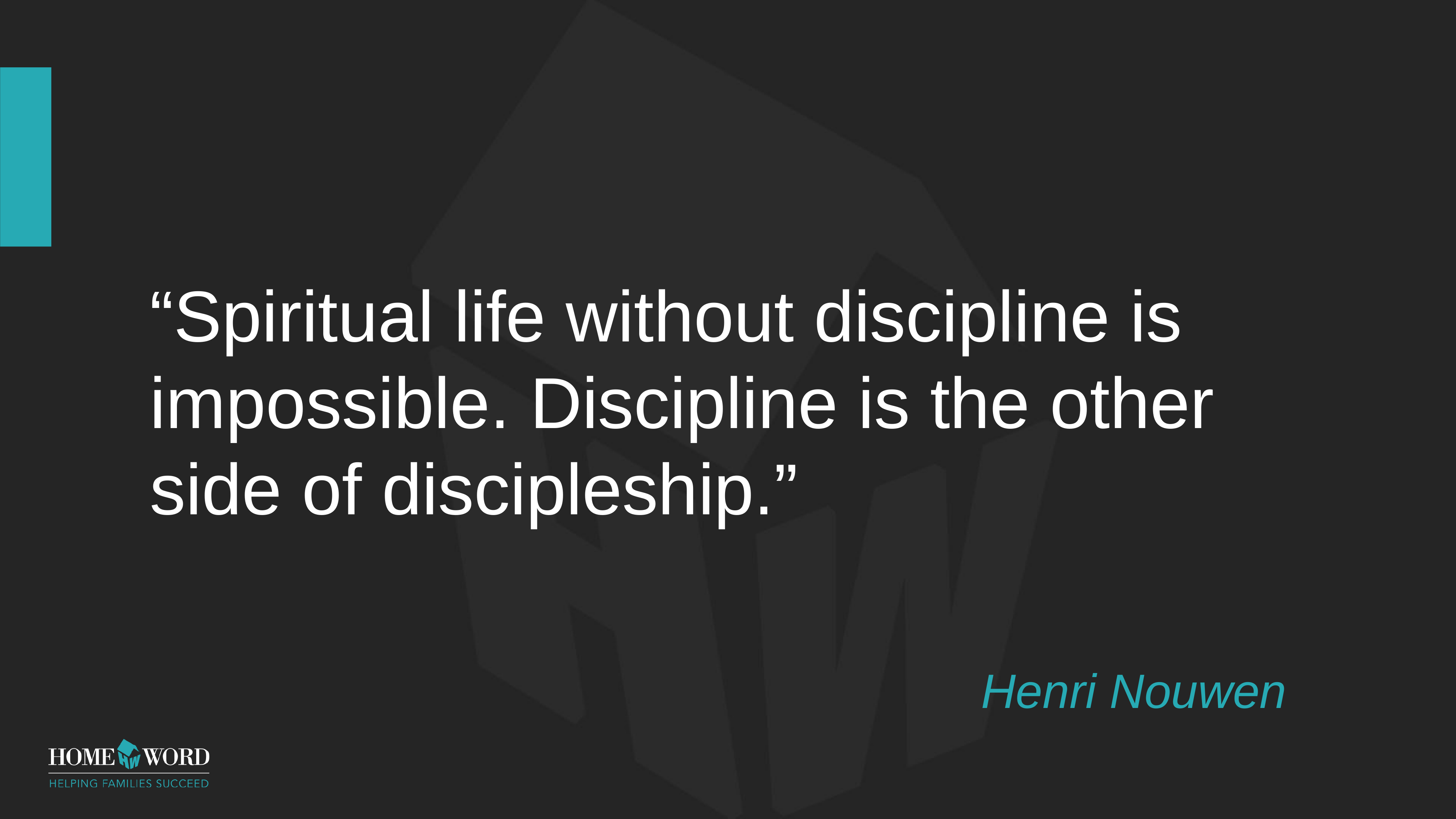

# “Spiritual life without discipline is impossible. Discipline is the other side of discipleship.”
Henri Nouwen